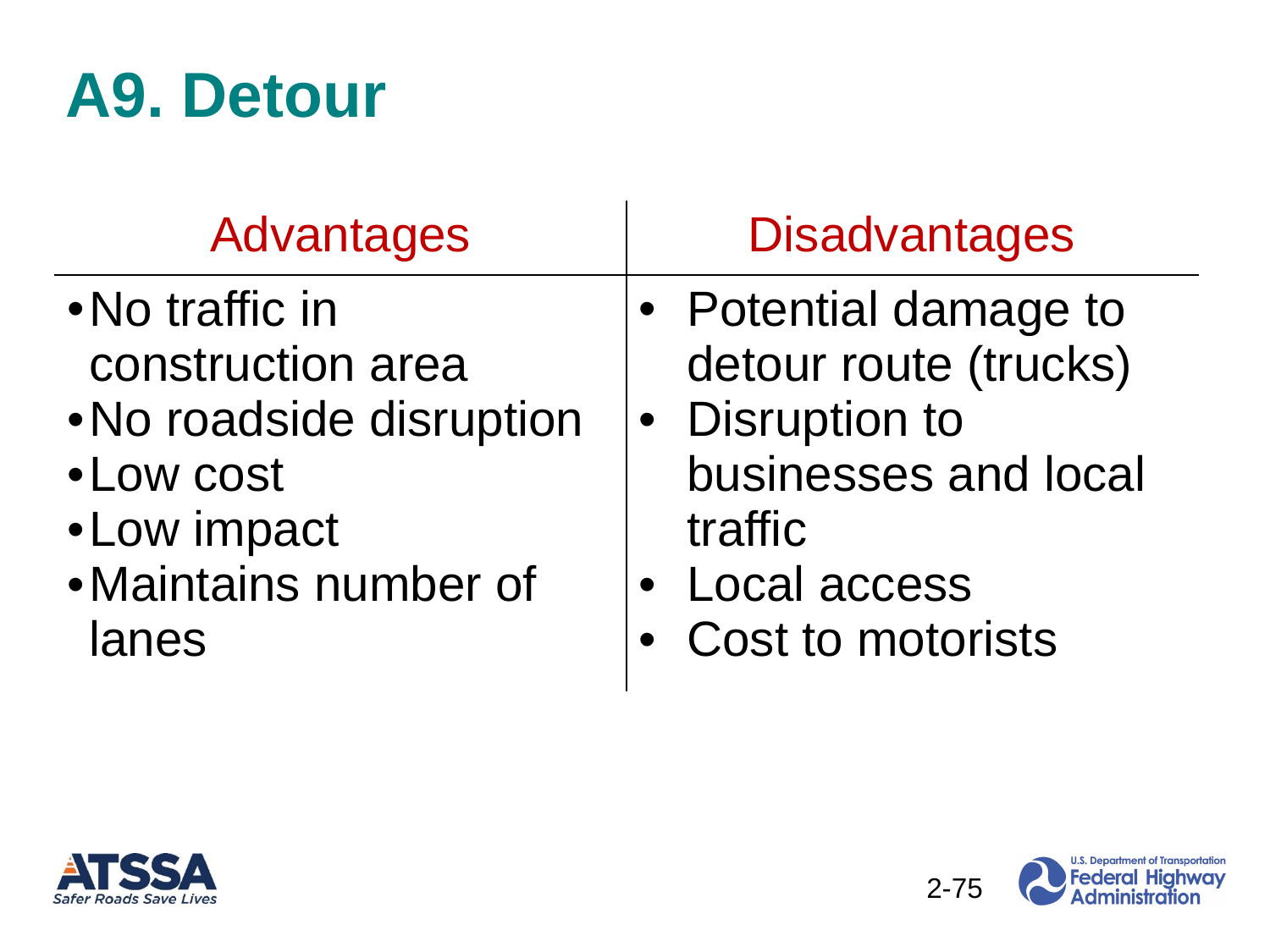

# A9. Detour
| Advantages | Disadvantages |
| --- | --- |
| No traffic in construction area No roadside disruption Low cost Low impact Maintains number of lanes | Potential damage to detour route (trucks) Disruption to businesses and local traffic Local access Cost to motorists |